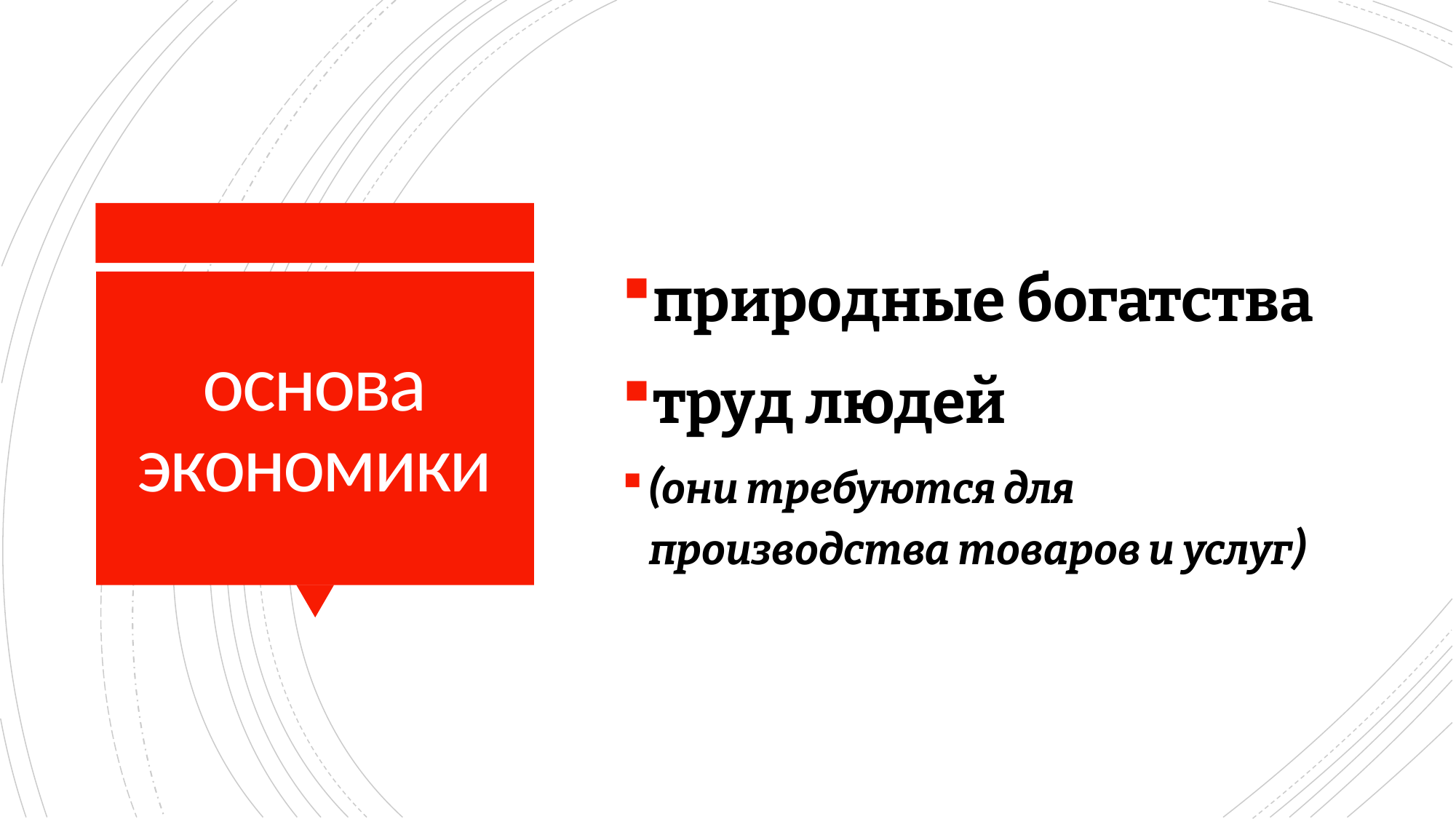

природные богатства
труд людей
(они требуются для производства товаров и услуг)
# основа экономики